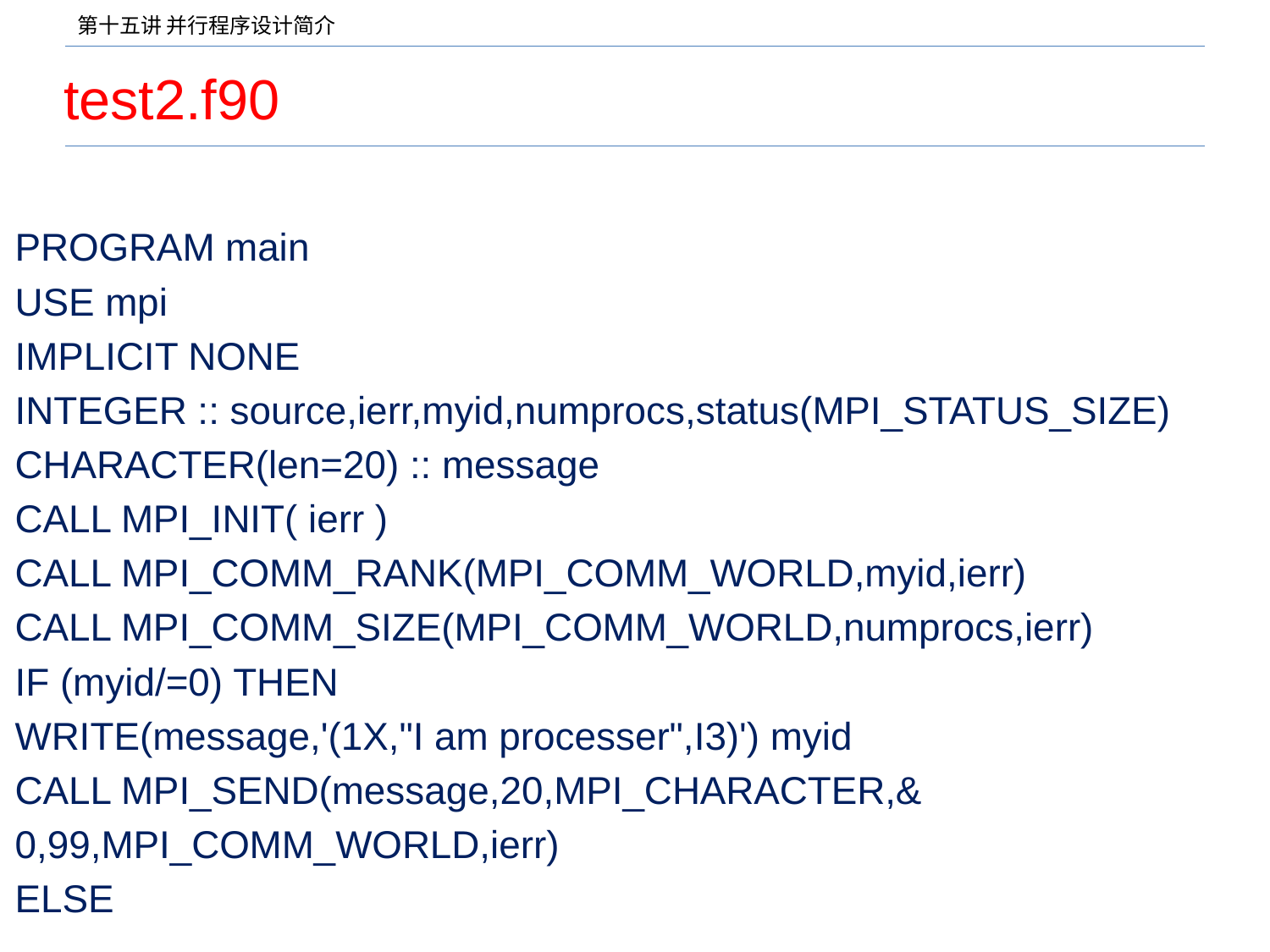

# test2.f90
PROGRAM main
USE mpi
IMPLICIT NONE
INTEGER :: source,ierr,myid,numprocs,status(MPI_STATUS_SIZE)
CHARACTER(len=20) :: message
CALL MPI_INIT( ierr )
CALL MPI_COMM_RANK(MPI_COMM_WORLD,myid,ierr)
CALL MPI_COMM_SIZE(MPI_COMM_WORLD,numprocs,ierr)
IF (myid/=0) THEN
WRITE(message,'(1X,"I am processer",I3)') myid
CALL MPI_SEND(message,20,MPI_CHARACTER,&
0,99,MPI_COMM_WORLD,ierr)
ELSE